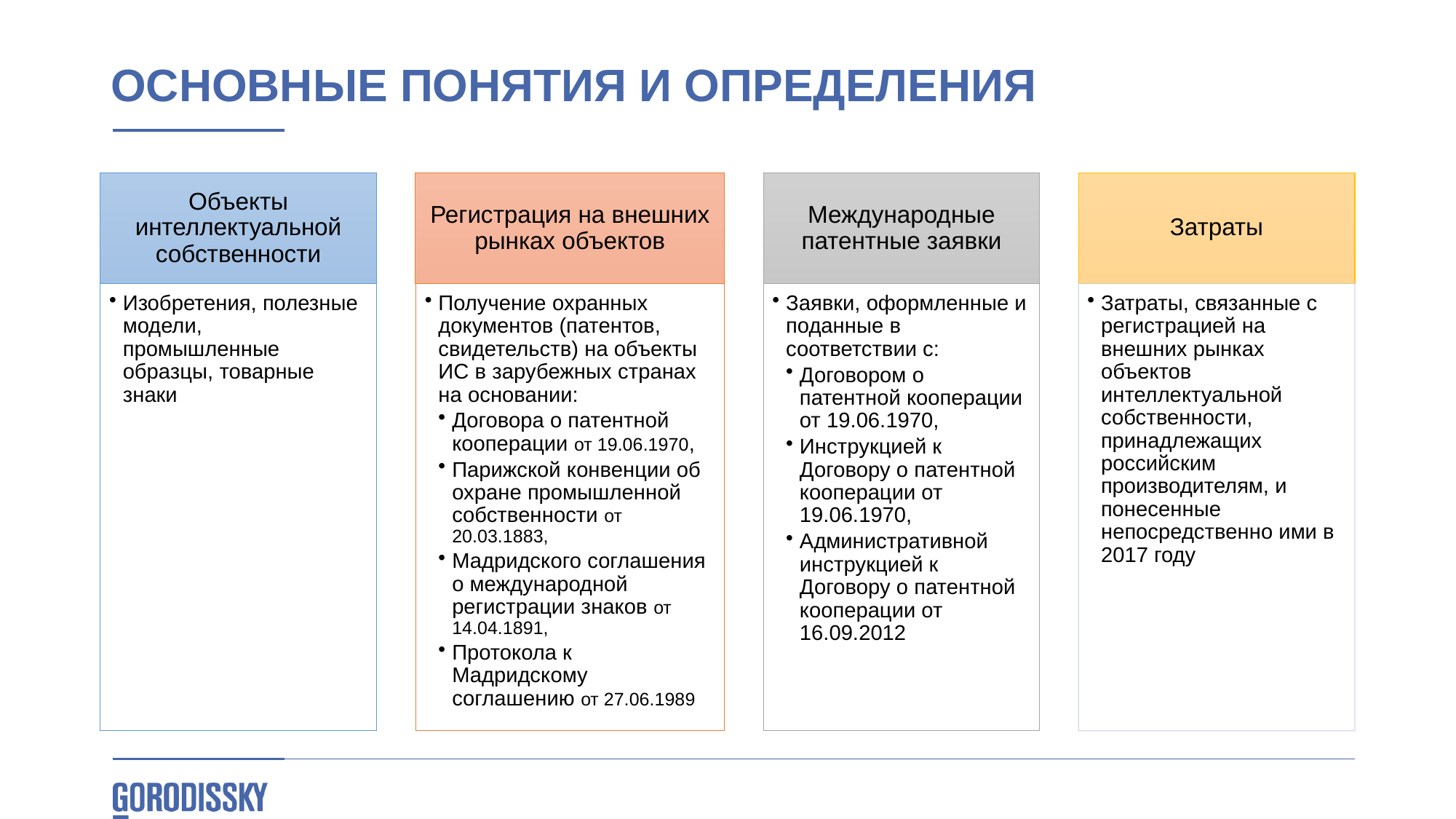

# ОСНОВНЫЕ ПОНЯТИЯ И ОПРЕДЕЛЕНИЯ
Объекты интеллектуальной собственности
Изобретения, полезные модели, промышленные образцы, товарные знаки
Регистрация на внешних рынках объектов
Получение охранных документов (патентов, свидетельств) на объекты ИС в зарубежных странах на основании:
Договора о патентной кооперации от 19.06.1970,
Парижской конвенции об охране промышленной собственности от 20.03.1883,
Мадридского соглашения о международной регистрации знаков от 14.04.1891,
Протокола к Мадридскому соглашению от 27.06.1989
Международные патентные заявки
Заявки, оформленные и поданные в соответствии с:
Договором о патентной кооперации от 19.06.1970,
Инструкцией к Договору о патентной кооперации от 19.06.1970,
Административной инструкцией к Договору о патентной кооперации от 16.09.2012
Затраты
Затраты, связанные с регистрацией на внешних рынках объектов интеллектуальной собственности, принадлежащих российским производителям, и понесенные непосредственно ими в 2017 году